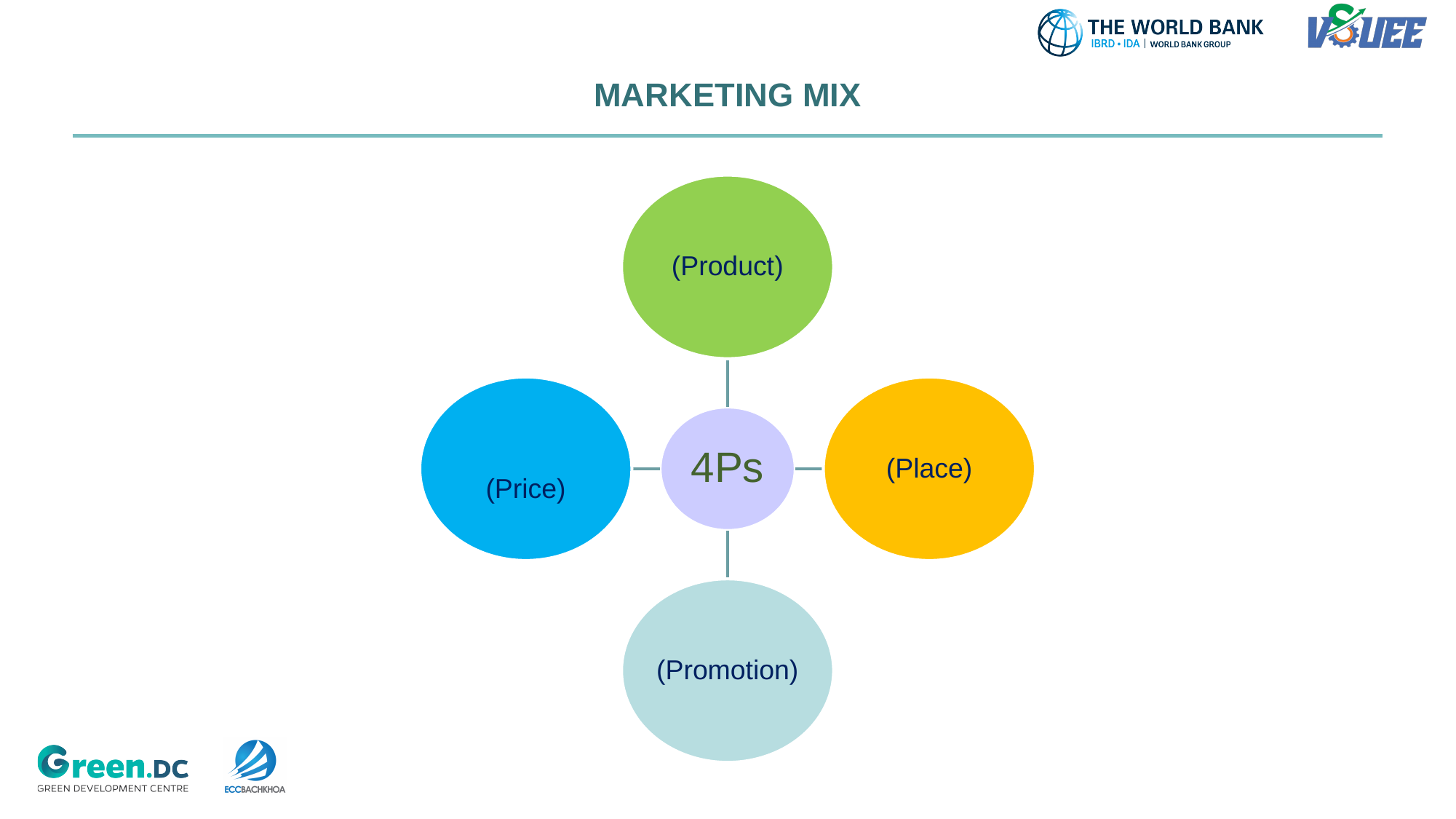

# MARKETING MIX
4Ps

(Product)

(Place)

(Promotion)

(Price)